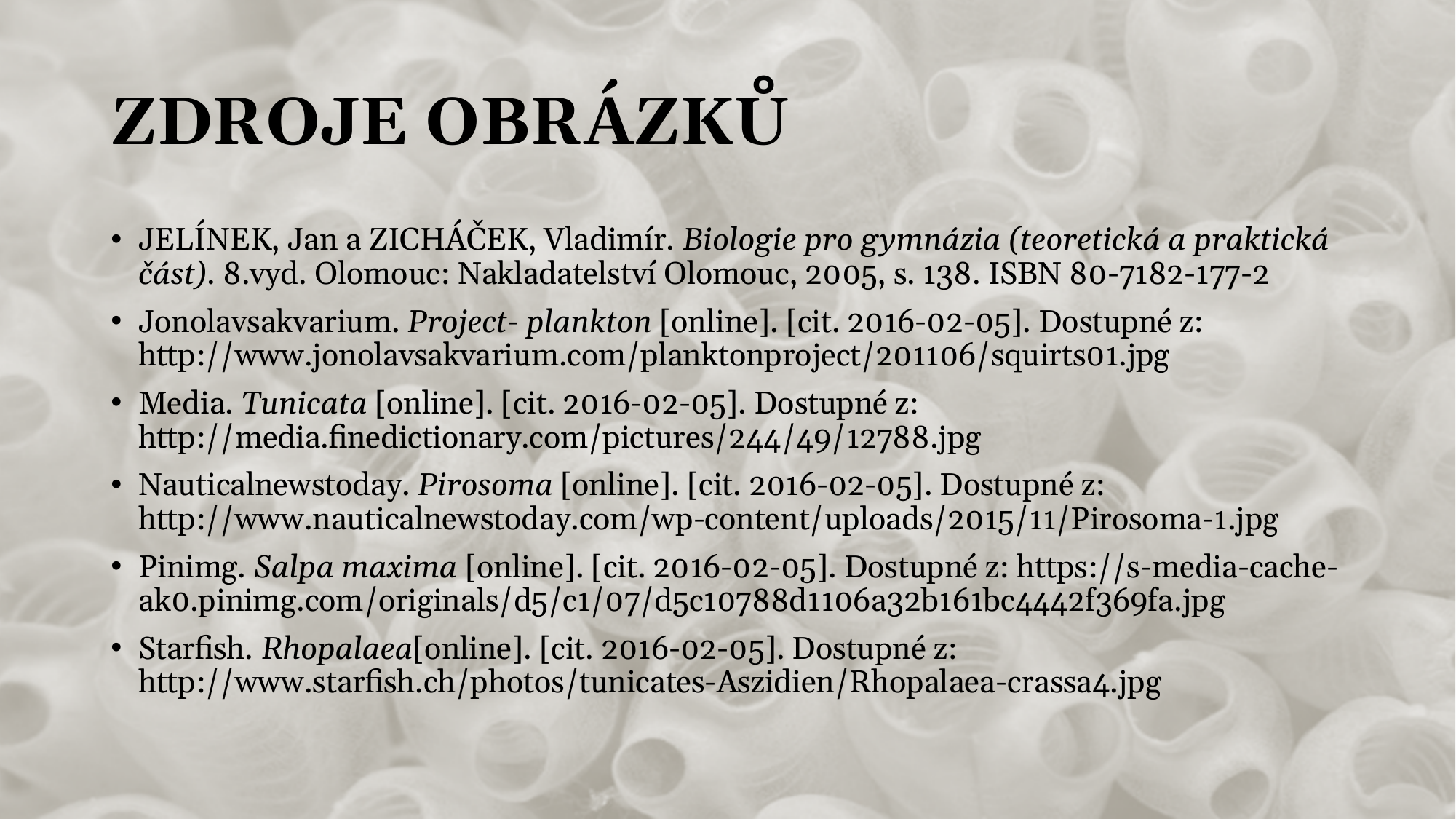

# ZDROJE OBRÁZKŮ
JELÍNEK, Jan a ZICHÁČEK, Vladimír. Biologie pro gymnázia (teoretická a praktická část). 8.vyd. Olomouc: Nakladatelství Olomouc, 2005, s. 138. ISBN 80-7182-177-2
Jonolavsakvarium. Project- plankton [online]. [cit. 2016-02-05]. Dostupné z: http://www.jonolavsakvarium.com/planktonproject/201106/squirts01.jpg
Media. Tunicata [online]. [cit. 2016-02-05]. Dostupné z: http://media.finedictionary.com/pictures/244/49/12788.jpg
Nauticalnewstoday. Pirosoma [online]. [cit. 2016-02-05]. Dostupné z: http://www.nauticalnewstoday.com/wp-content/uploads/2015/11/Pirosoma-1.jpg
Pinimg. Salpa maxima [online]. [cit. 2016-02-05]. Dostupné z: https://s-media-cache-ak0.pinimg.com/originals/d5/c1/07/d5c10788d1106a32b161bc4442f369fa.jpg
Starfish. Rhopalaea[online]. [cit. 2016-02-05]. Dostupné z: http://www.starfish.ch/photos/tunicates-Aszidien/Rhopalaea-crassa4.jpg